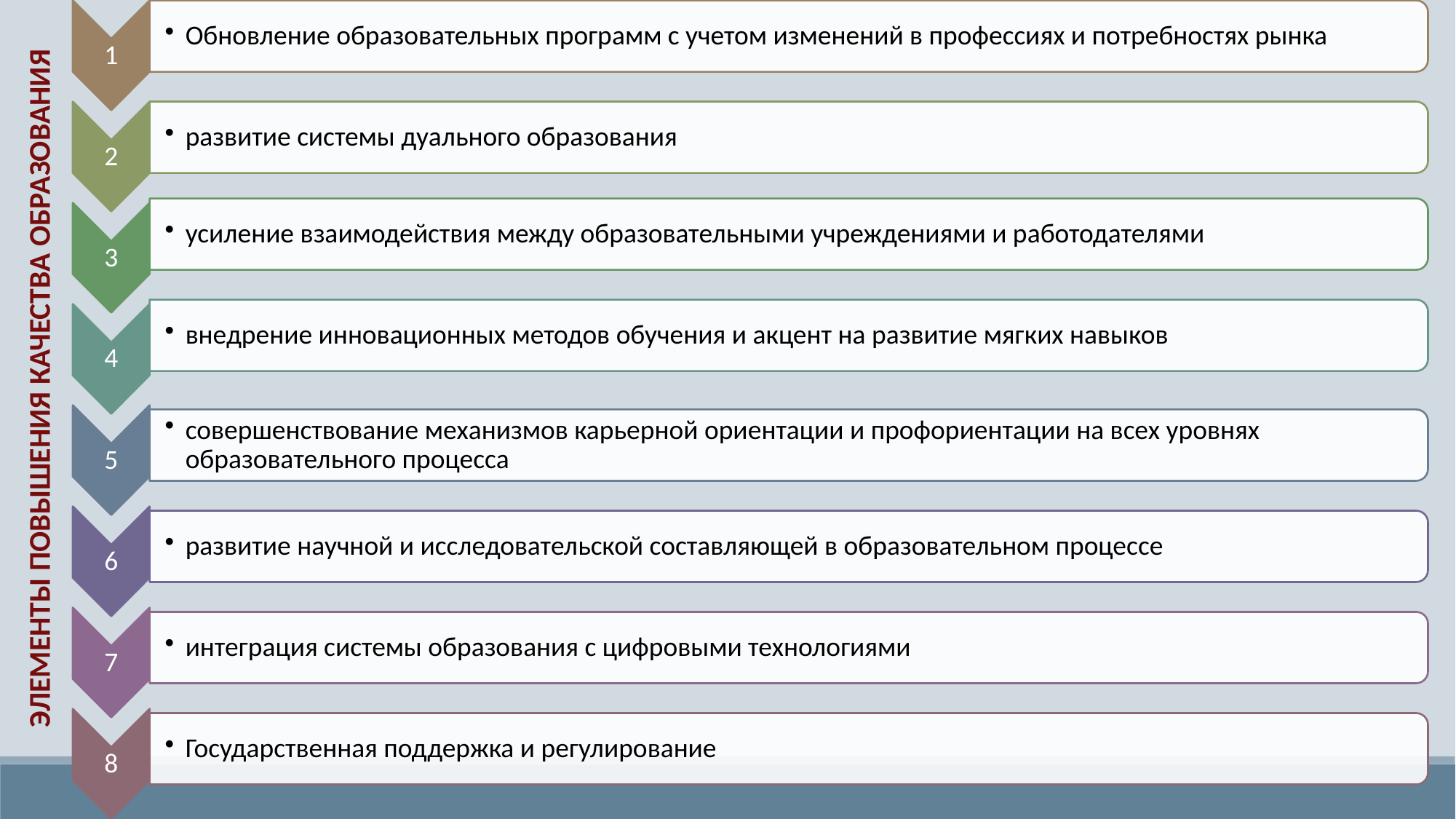

1
Обновление образовательных программ с учетом изменений в профессиях и потребностях рынка
2
развитие системы дуального образования
3
усиление взаимодействия между образовательными учреждениями и работодателями
4
внедрение инновационных методов обучения и акцент на развитие мягких навыков
5
совершенствование механизмов карьерной ориентации и профориентации на всех уровнях образовательного процесса
6
развитие научной и исследовательской составляющей в образовательном процессе
7
интеграция системы образования с цифровыми технологиями
8
Государственная поддержка и регулирование
ЭЛЕМЕНТЫ ПОВЫШЕНИЯ КАЧЕСТВА ОБРАЗОВАНИЯ